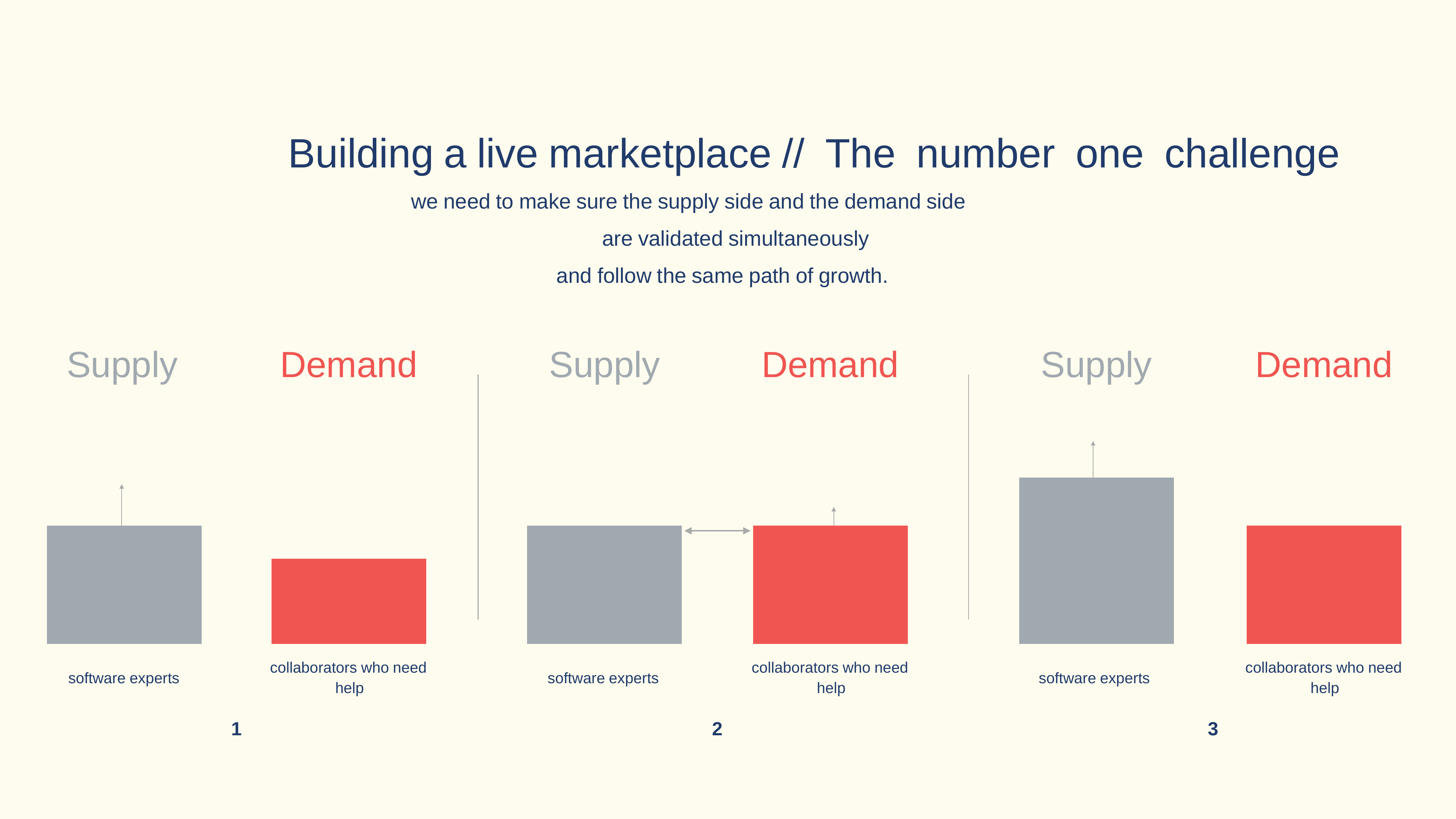

Building a live marketplace //  The  number  one  challenge
	we need to make sure the supply side and the demand side
			are validated simultaneously
		and follow the same path of growth.
Supply

	software experts
	Demand

collaborators who need
		help
	Supply

software experts
	Demand

collaborators who need
		help
	Supply

software experts
	Demand

collaborators who need
		help

1
2
3